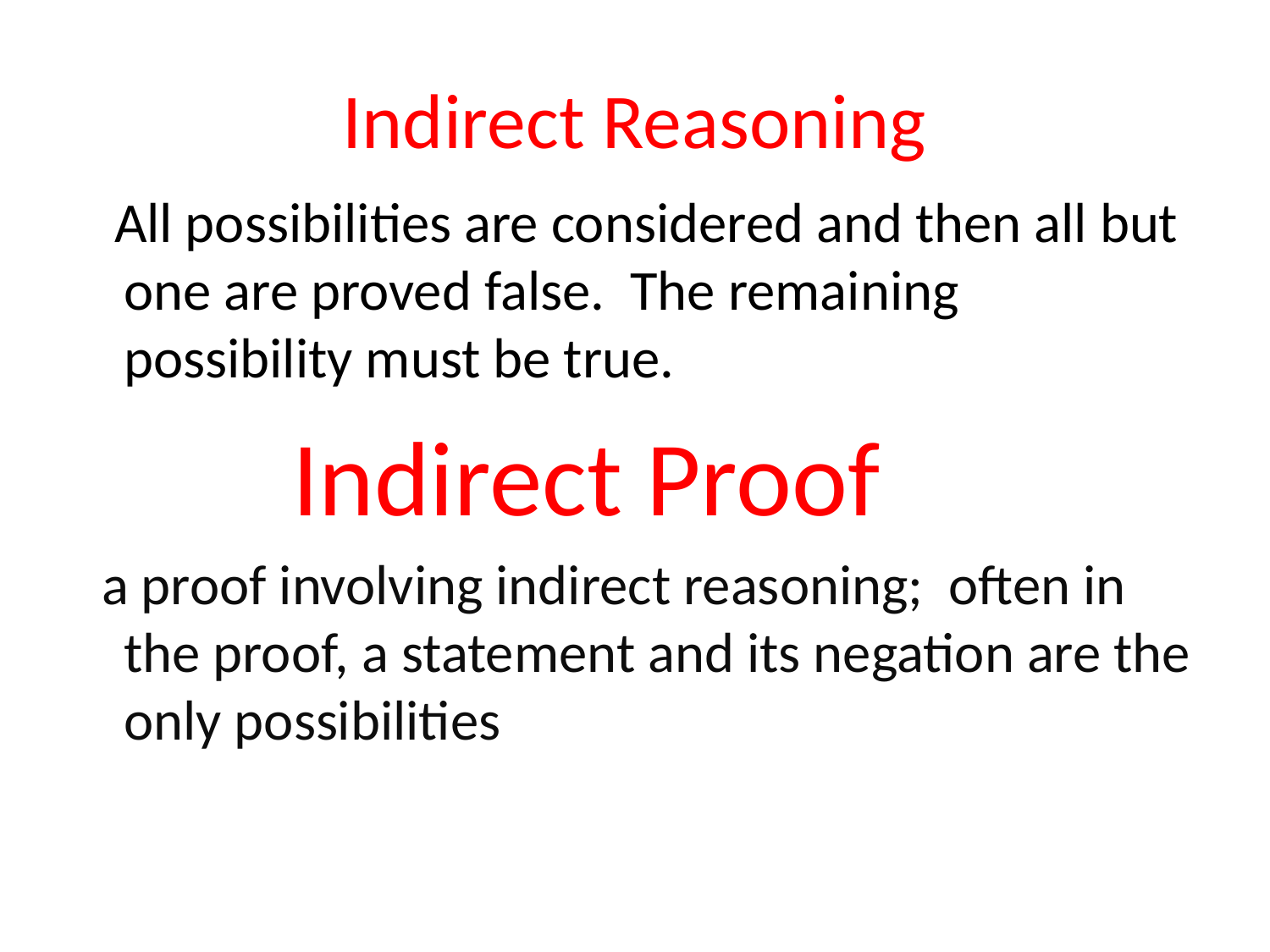

# Indirect Reasoning
   All possibilities are considered and then all but one are proved false.  The remaining possibility must be true.
                 Indirect Proof
  a proof involving indirect reasoning;  often in the proof, a statement and its negation are the only possibilities